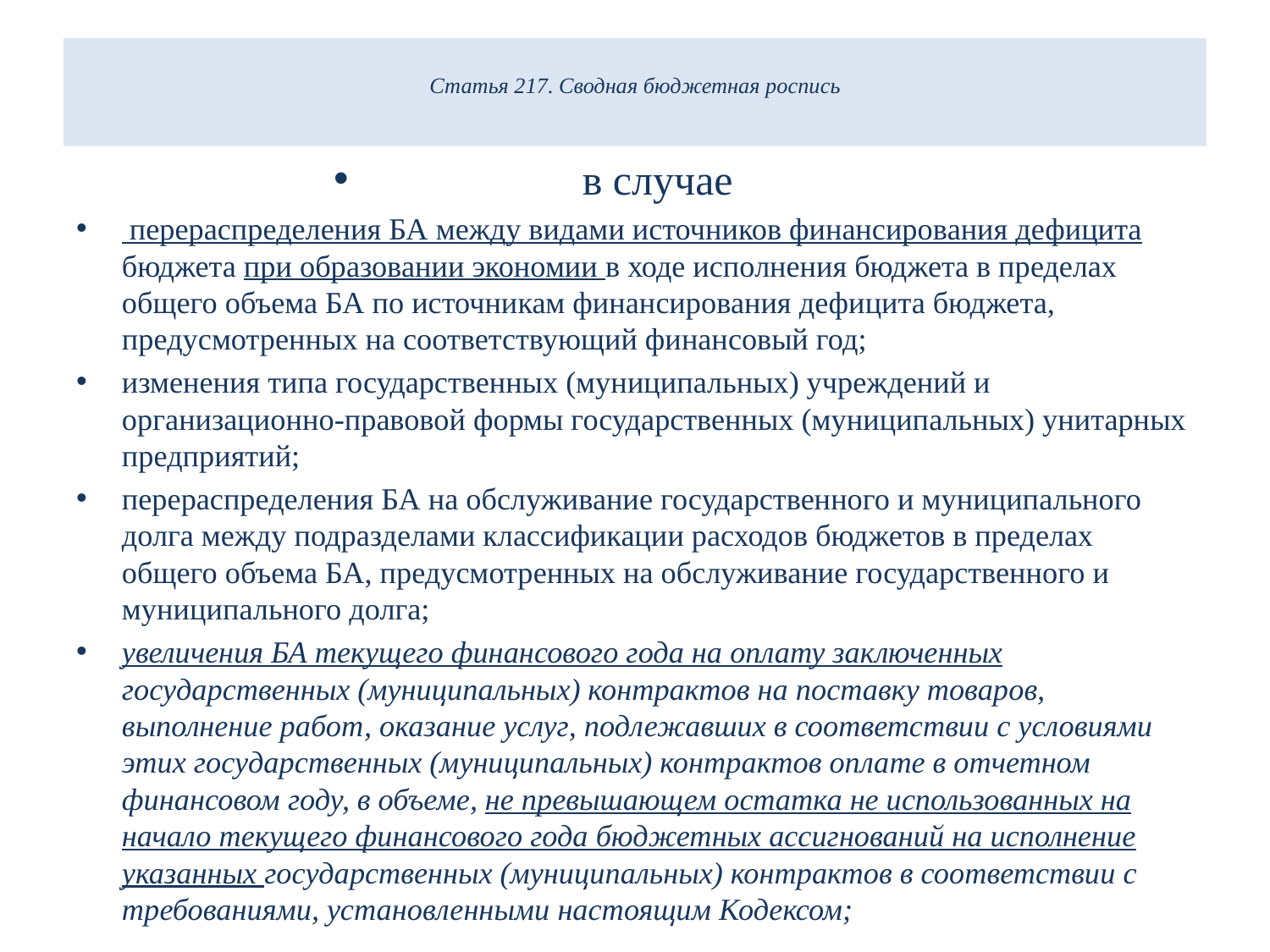

# Статья 217. Сводная бюджетная роспись
в случае
 перераспределения БА между видами источников финансирования дефицита бюджета при образовании экономии в ходе исполнения бюджета в пределах общего объема БА по источникам финансирования дефицита бюджета, предусмотренных на соответствующий финансовый год;
изменения типа государственных (муниципальных) учреждений и организационно-правовой формы государственных (муниципальных) унитарных предприятий;
перераспределения БА на обслуживание государственного и муниципального долга между подразделами классификации расходов бюджетов в пределах общего объема БА, предусмотренных на обслуживание государственного и муниципального долга;
увеличения БА текущего финансового года на оплату заключенных государственных (муниципальных) контрактов на поставку товаров, выполнение работ, оказание услуг, подлежавших в соответствии с условиями этих государственных (муниципальных) контрактов оплате в отчетном финансовом году, в объеме, не превышающем остатка не использованных на начало текущего финансового года бюджетных ассигнований на исполнение указанных государственных (муниципальных) контрактов в соответствии с требованиями, установленными настоящим Кодексом;